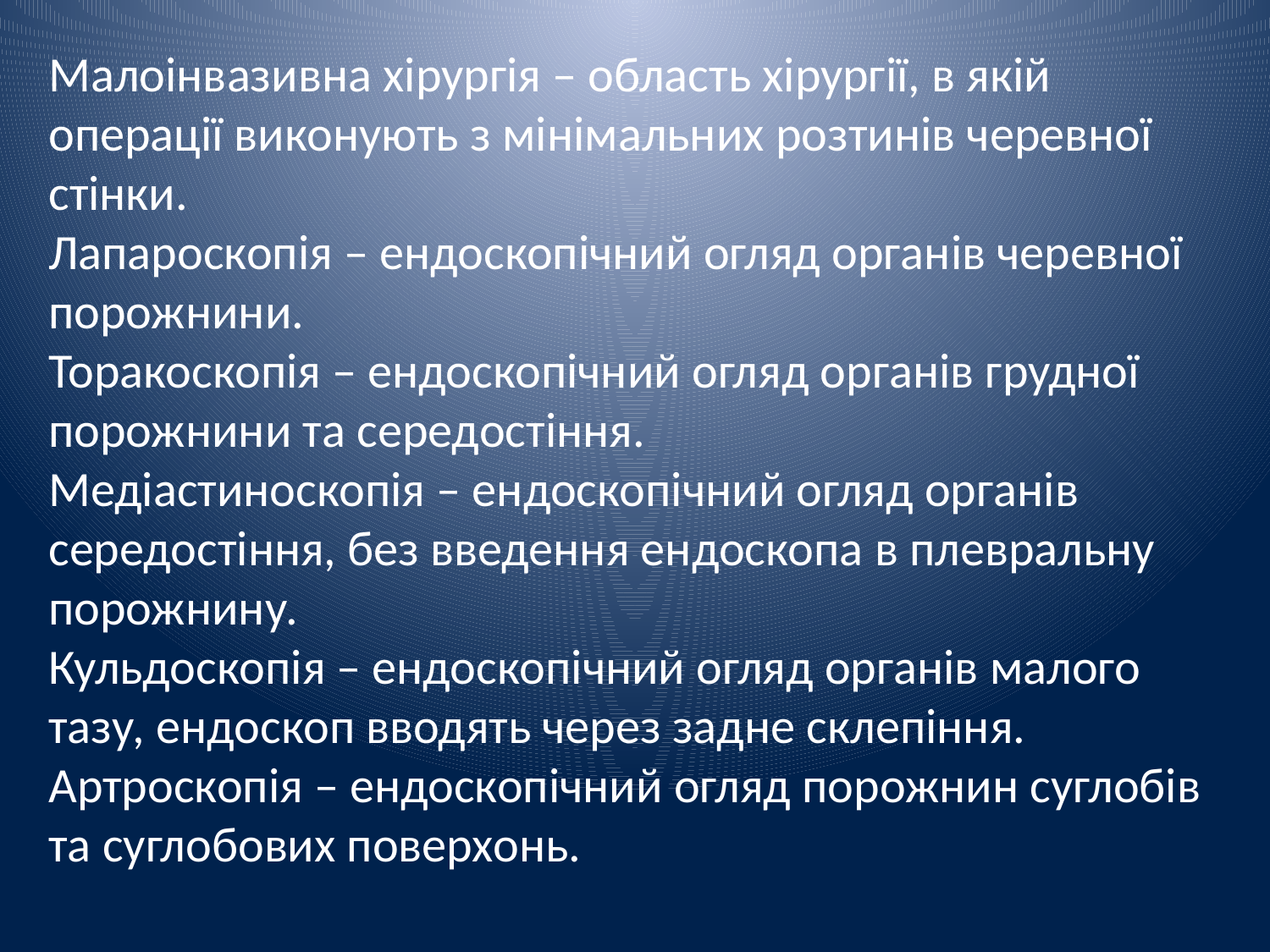

Малоінвазивна хірургія – область хірургії, в якій операції виконують з мінімальних розтинів черевної стінки.
Лапароскопія – ендоскопічний огляд органів черевної порожнини.
Торакоскопія – ендоскопічний огляд органів грудної порожнини та середостіння.
Медіастиноскопія – ендоскопічний огляд органів середостіння, без введення ендоскопа в плевральну порожнину.
Кульдоскопія – ендоскопічний огляд органів малого тазу, ендоскоп вводять через задне склепіння.
Артроскопія – ендоскопічний огляд порожнин суглобів та суглобових поверхонь.